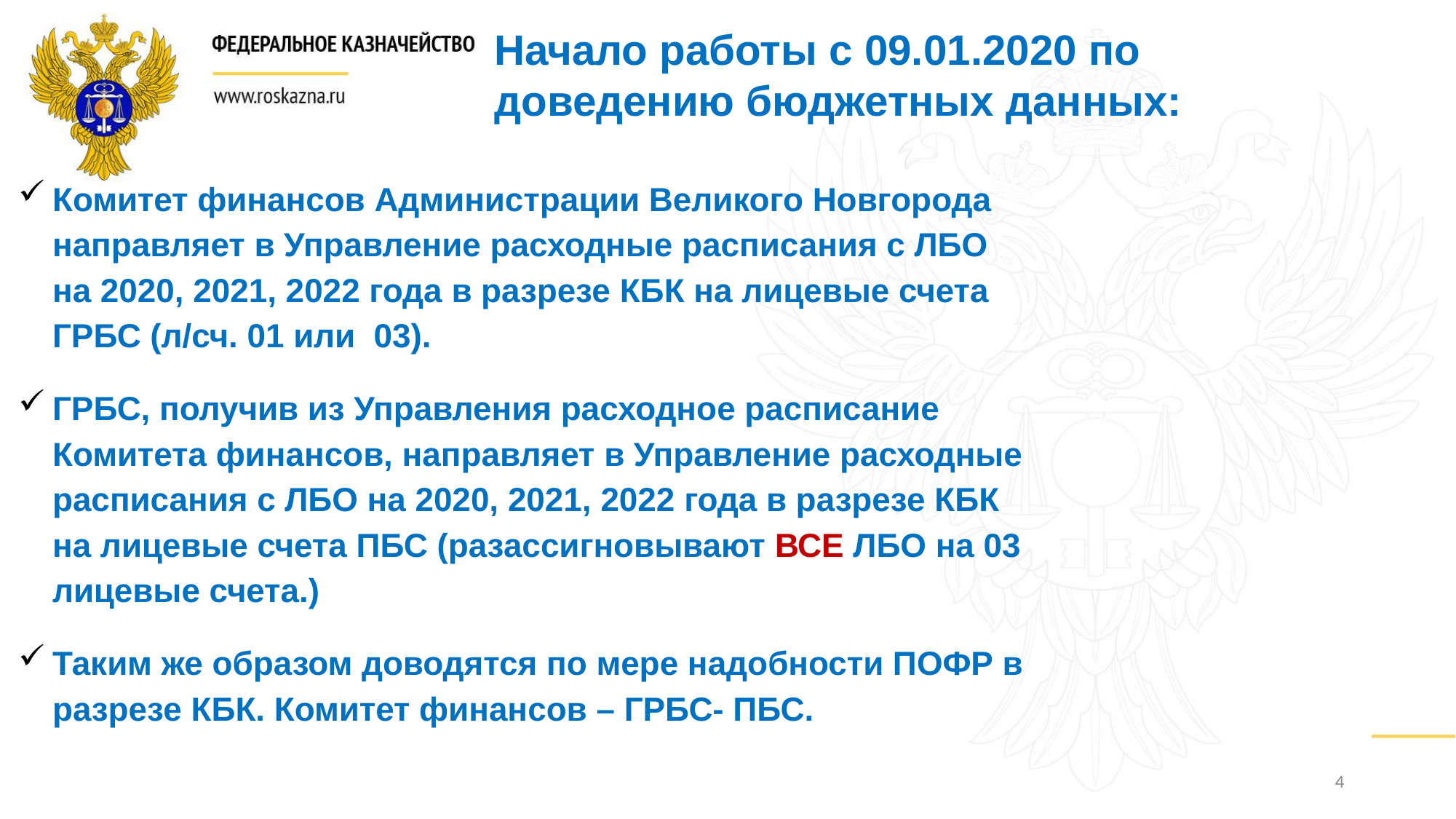

Начало работы с 09.01.2020 по доведению бюджетных данных:
Комитет финансов Администрации Великого Новгорода направляет в Управление расходные расписания с ЛБО на 2020, 2021, 2022 года в разрезе КБК на лицевые счета ГРБС (л/сч. 01 или  03).
ГРБС, получив из Управления расходное расписание Комитета финансов, направляет в Управление расходные расписания с ЛБО на 2020, 2021, 2022 года в разрезе КБК на лицевые счета ПБС (разассигновывают ВСЕ ЛБО на 03 лицевые счета.)
Таким же образом доводятся по мере надобности ПОФР в разрезе КБК. Комитет финансов – ГРБС- ПБС.
4